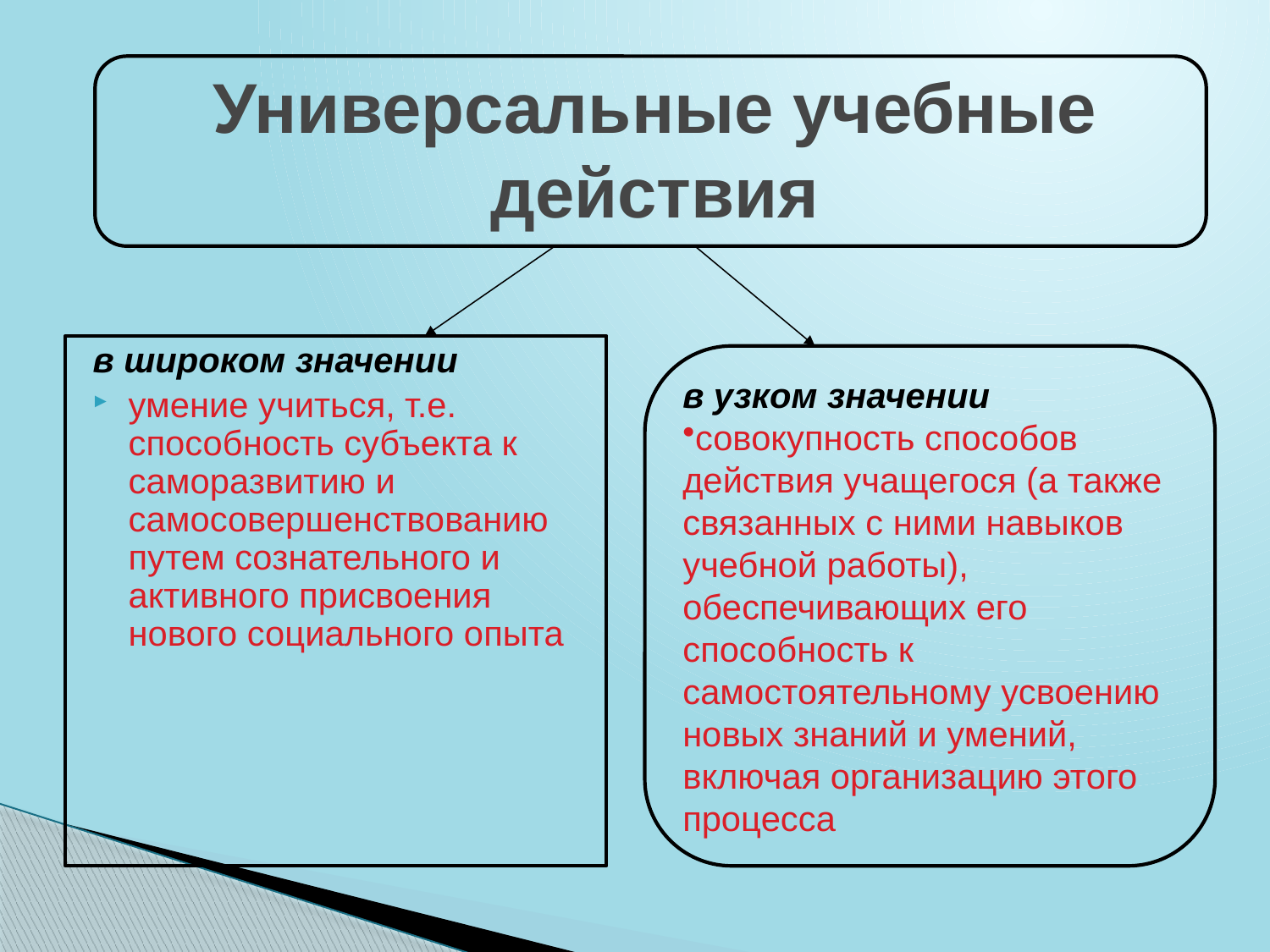

Универсальные учебные действия

в широком значении
умение учиться, т.е. способность субъекта к саморазвитию и самосовершенствованию путем сознательного и активного присвоения нового социального опыта
в узком значении
совокупность способов действия учащегося (а также связанных с ними навыков учебной работы), обеспечивающих его способность к самостоятельному усвоению новых знаний и умений, включая организацию этого процесса